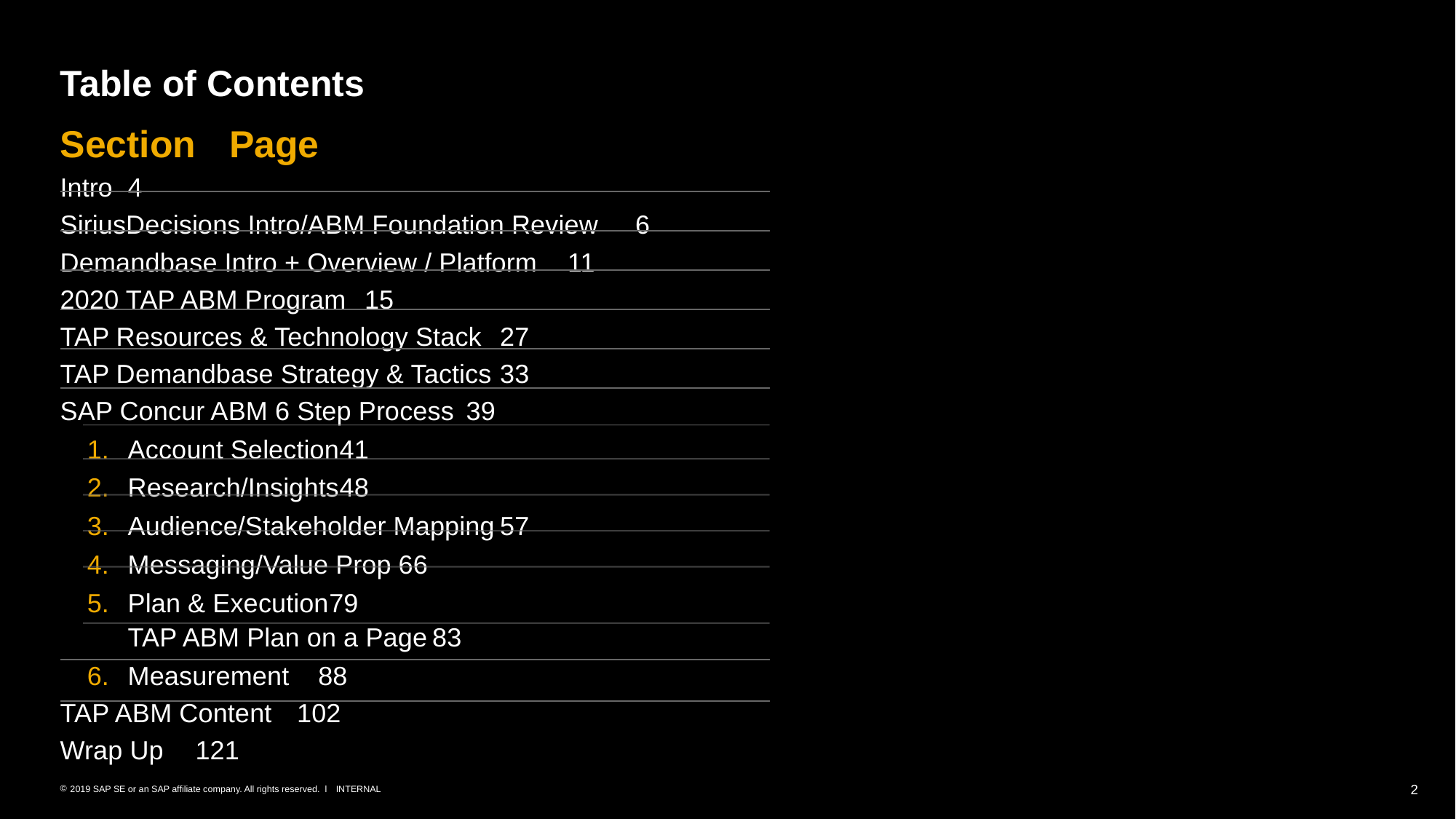

# Table of Contents
Section	Page
Intro	4
SiriusDecisions Intro/ABM Foundation Review 	6
Demandbase Intro + Overview / Platform	11
2020 TAP ABM Program	15
TAP Resources & Technology Stack	27
TAP Demandbase Strategy & Tactics	33
SAP Concur ABM 6 Step Process	39
Account Selection	41
Research/Insights	48
Audience/Stakeholder Mapping	57
Messaging/Value Prop	66
Plan & Execution	79
TAP ABM Plan on a Page	83
Measurement	88
TAP ABM Content	102
Wrap Up	121